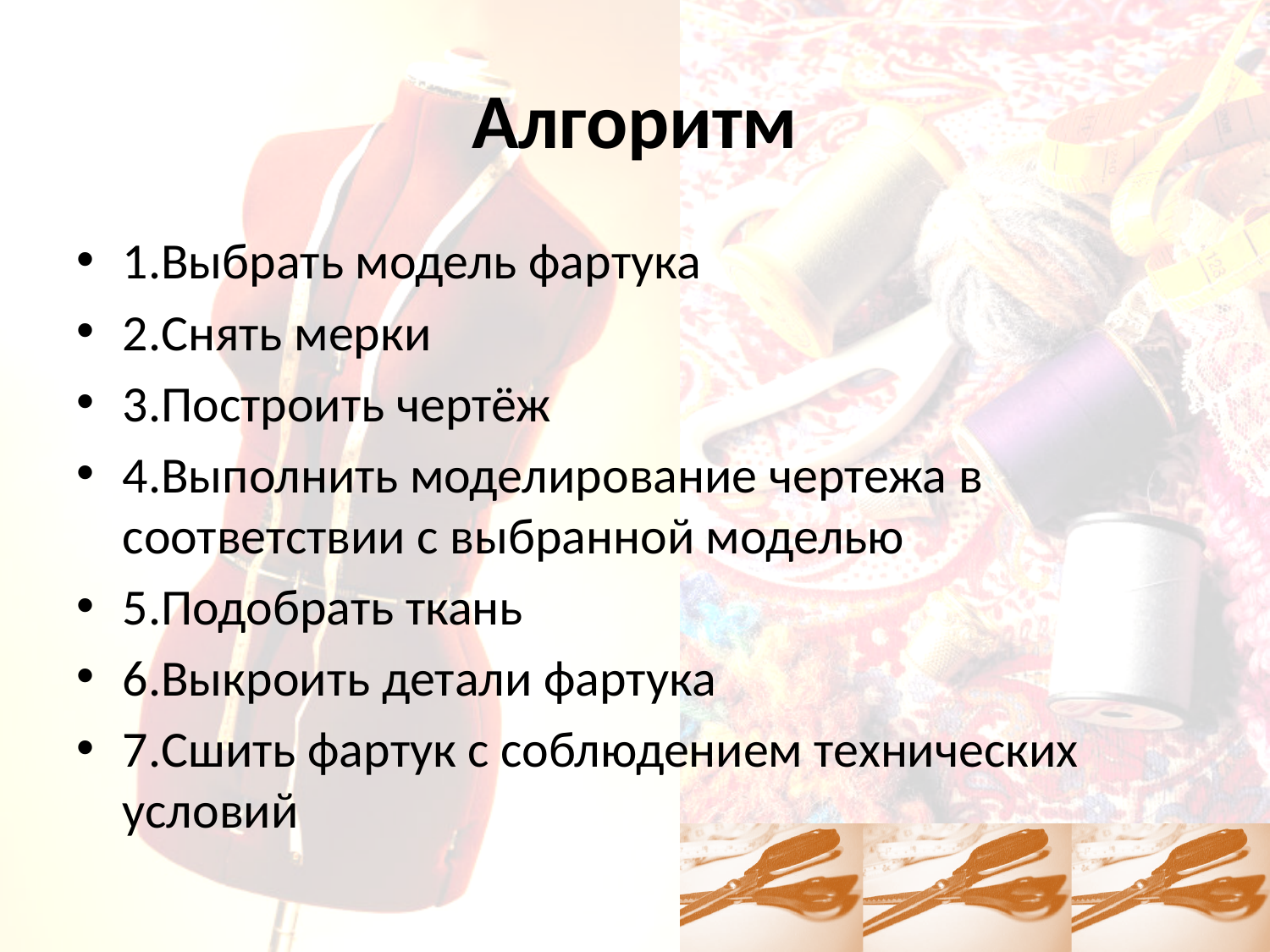

# Алгоритм
1.Выбрать модель фартука
2.Снять мерки
3.Построить чертёж
4.Выполнить моделирование чертежа в соответствии с выбранной моделью
5.Подобрать ткань
6.Выкроить детали фартука
7.Сшить фартук с соблюдением технических условий